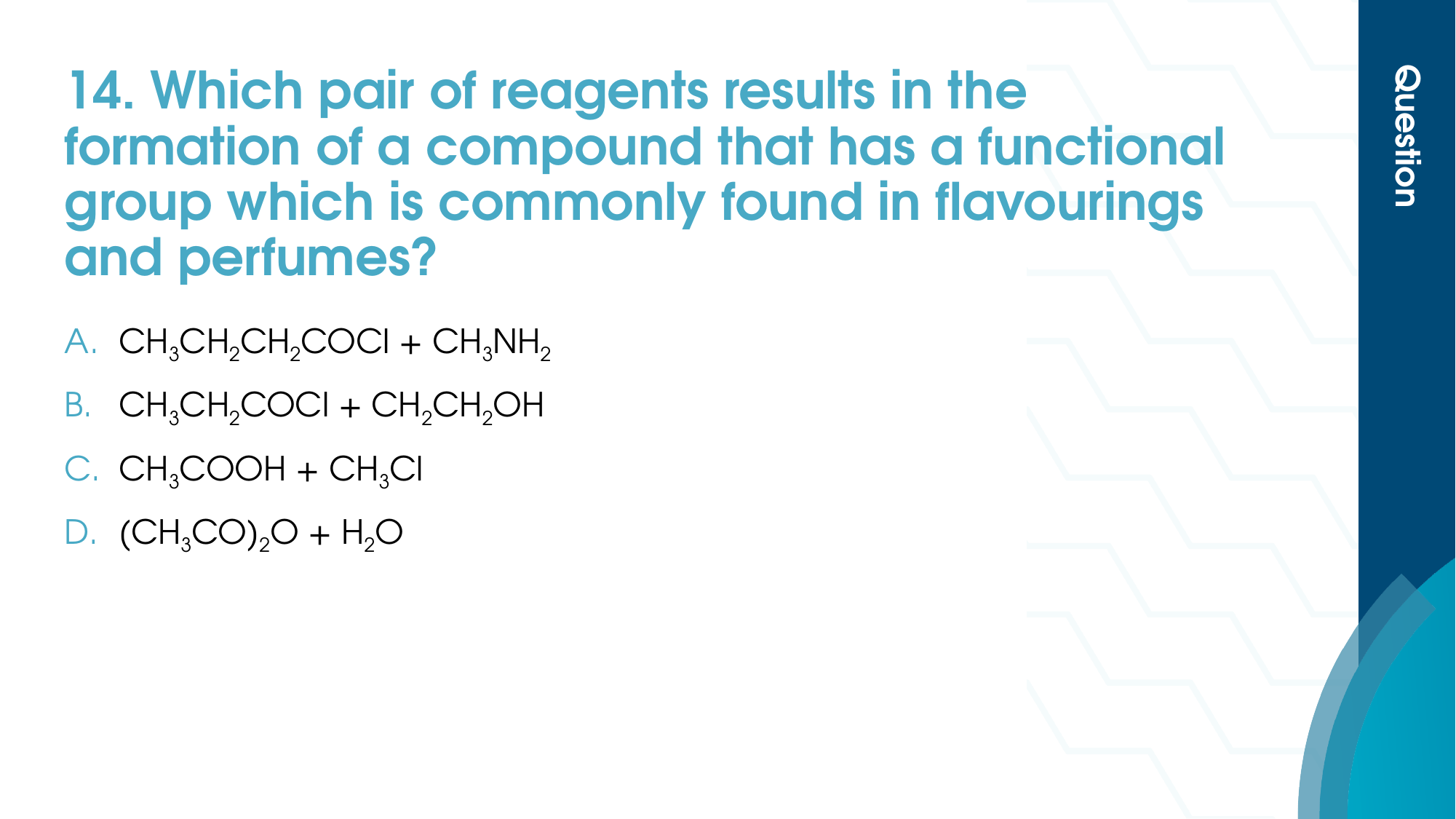

# 14. Which pair of reagents results in the formation of a compound that has a functional group which is commonly found in flavourings and perfumes?
Question
CH3CH2CH2COCl + CH3NH2
CH3CH2COCl + CH2CH2OH
CH3COOH + CH3Cl
(CH3CO)2O + H2O